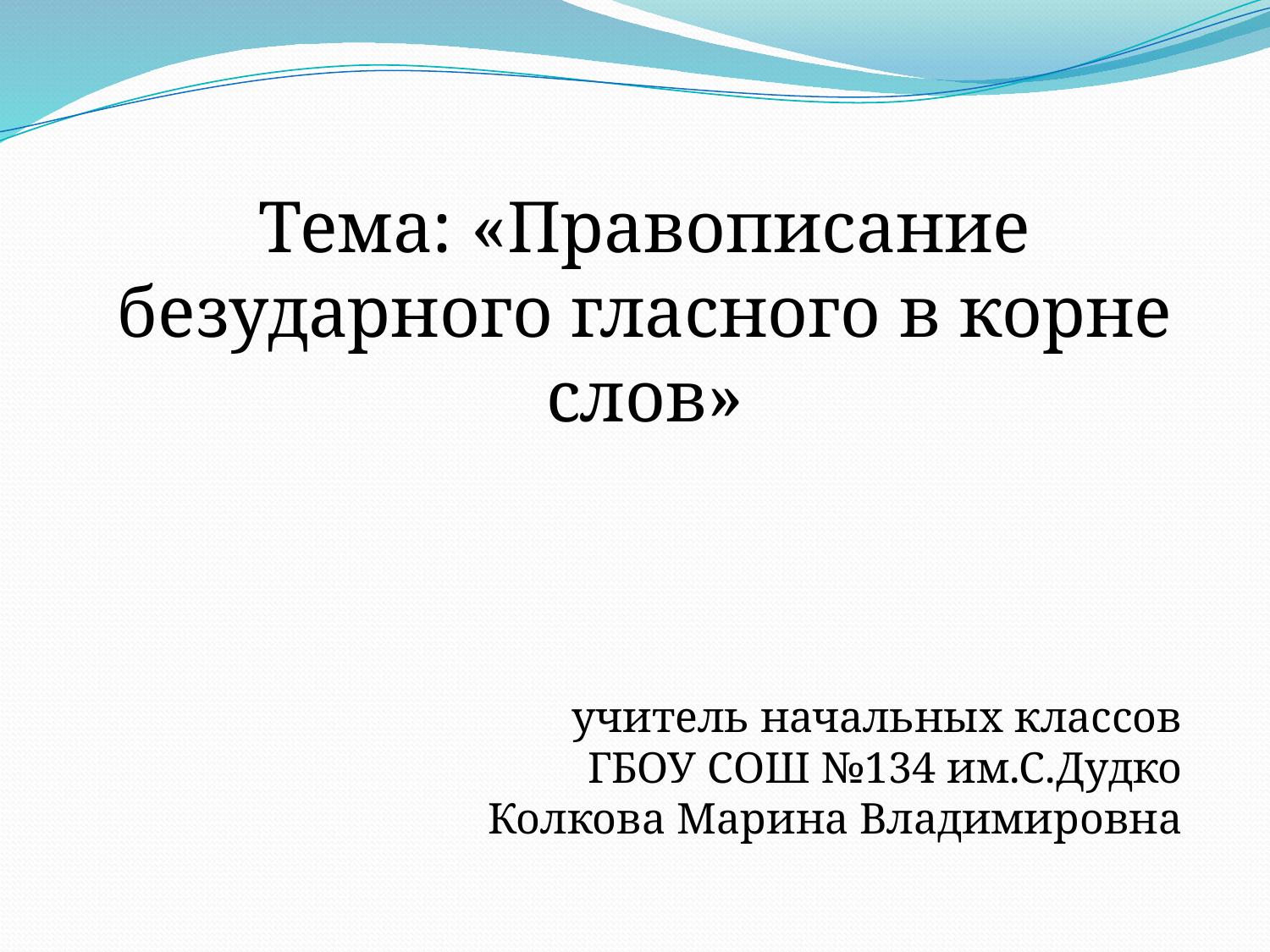

Тема: «Правописание безударного гласного в корне слов»

учитель начальных классов
ГБОУ СОШ №134 им.С.Дудко
Колкова Марина Владимировна